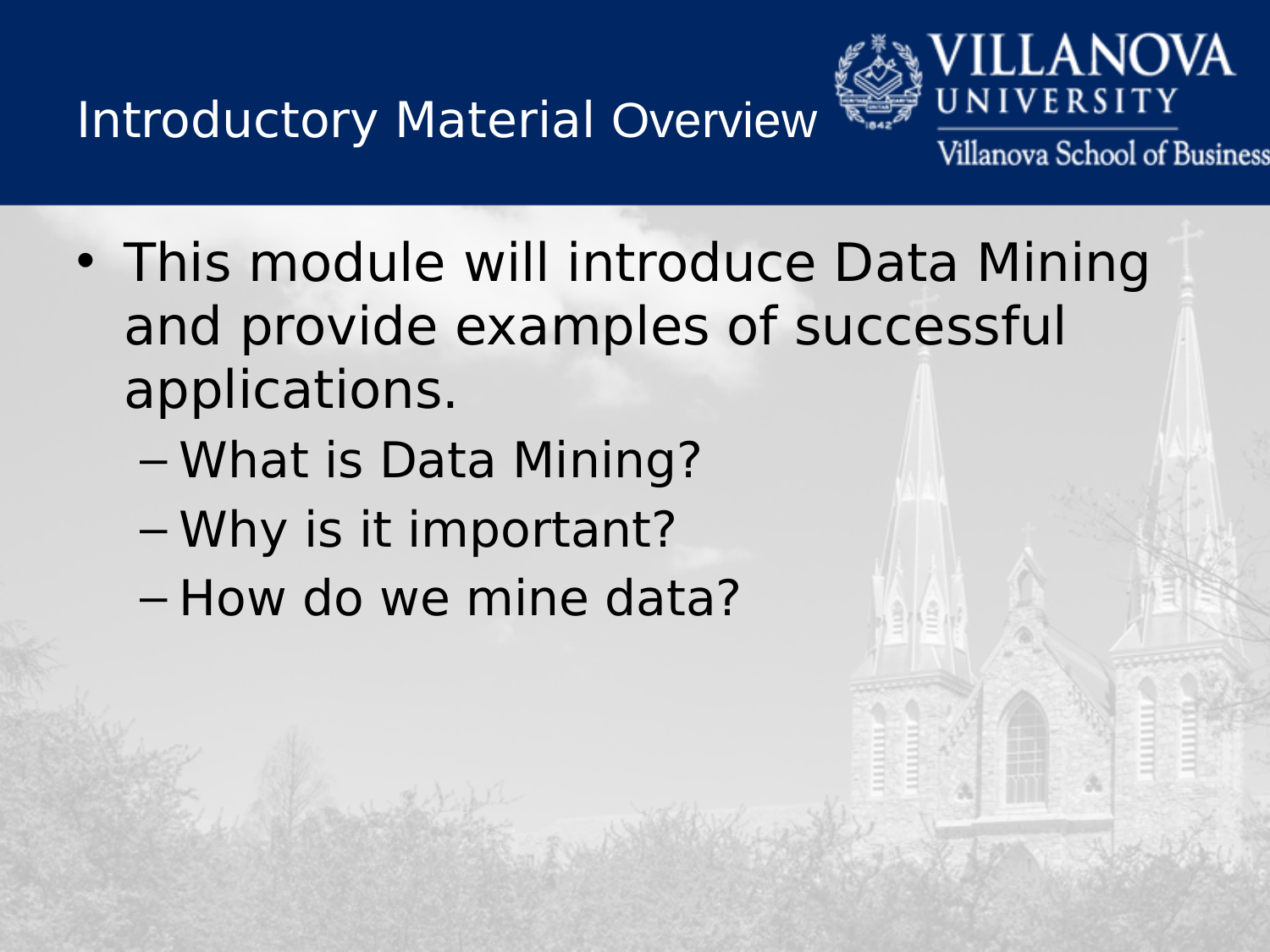

# Introductory Material Overview
This module will introduce Data Mining and provide examples of successful applications.
What is Data Mining?
Why is it important?
How do we mine data?